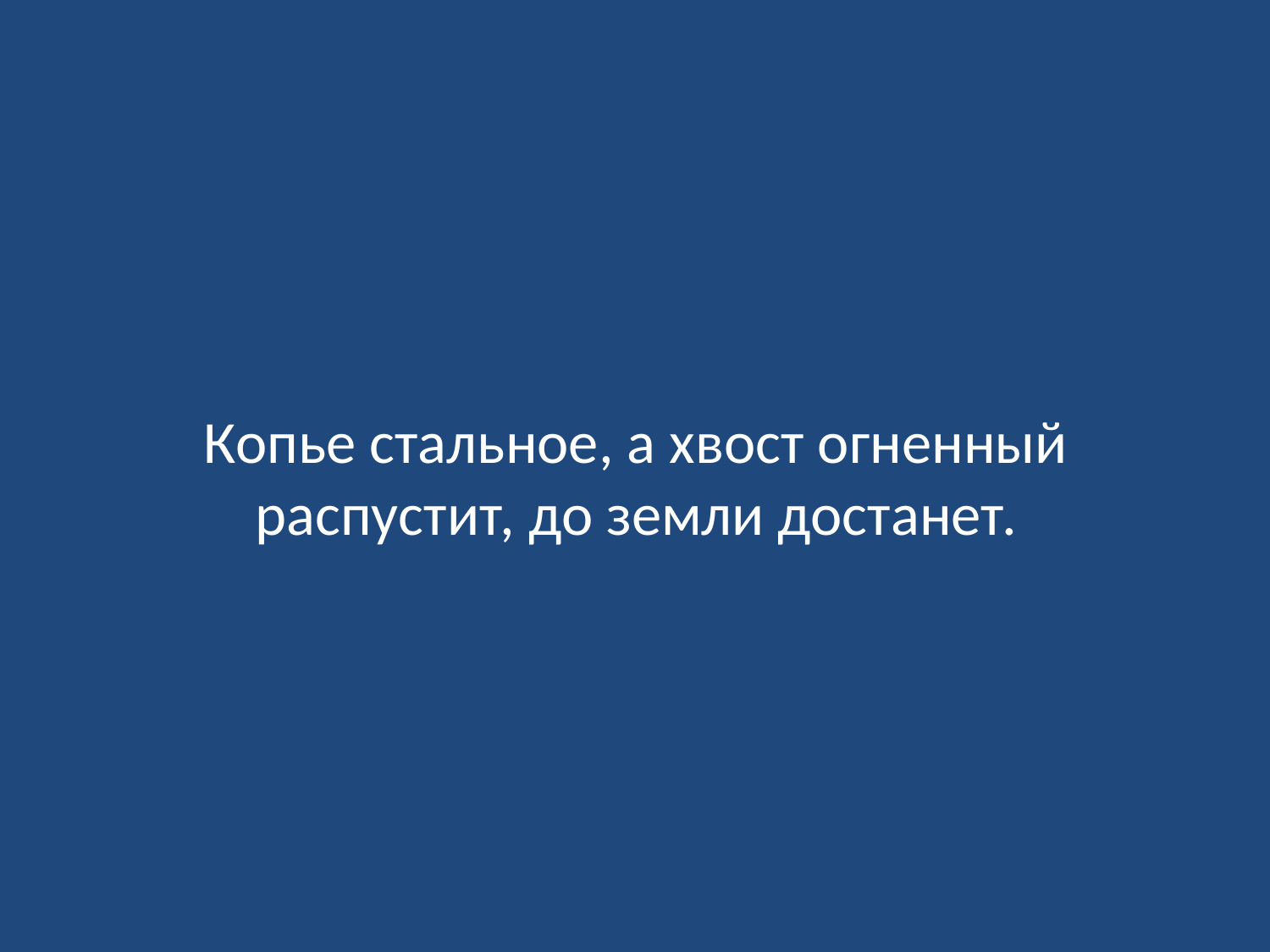

# Копье стальное, а хвост огненный распустит, до земли достанет.